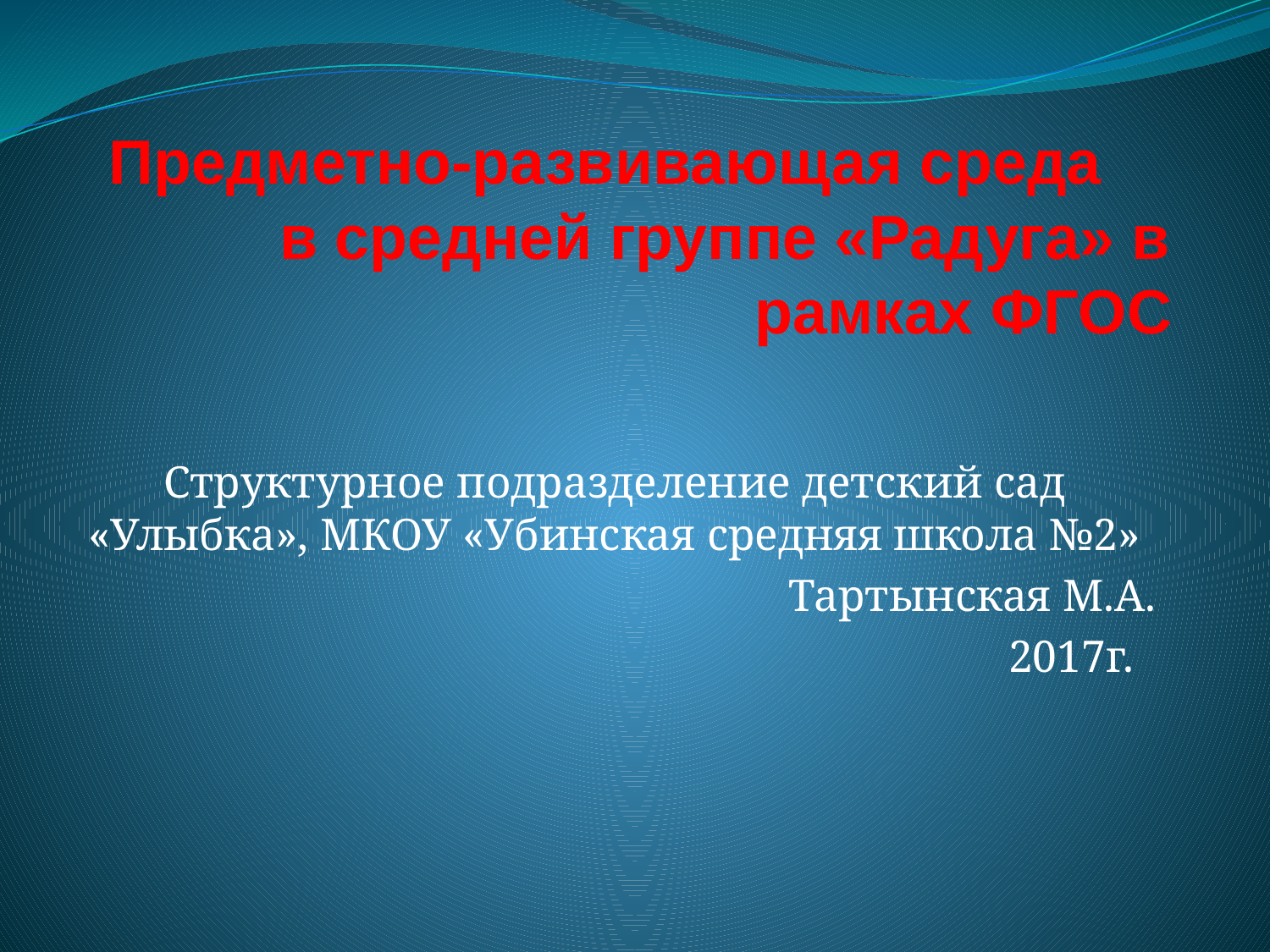

# Предметно-развивающая среда              в средней группе «Радуга» в рамках ФГОС
Структурное подразделение детский сад «Улыбка», МКОУ «Убинская средняя школа №2»
Тартынская М.А.
2017г.